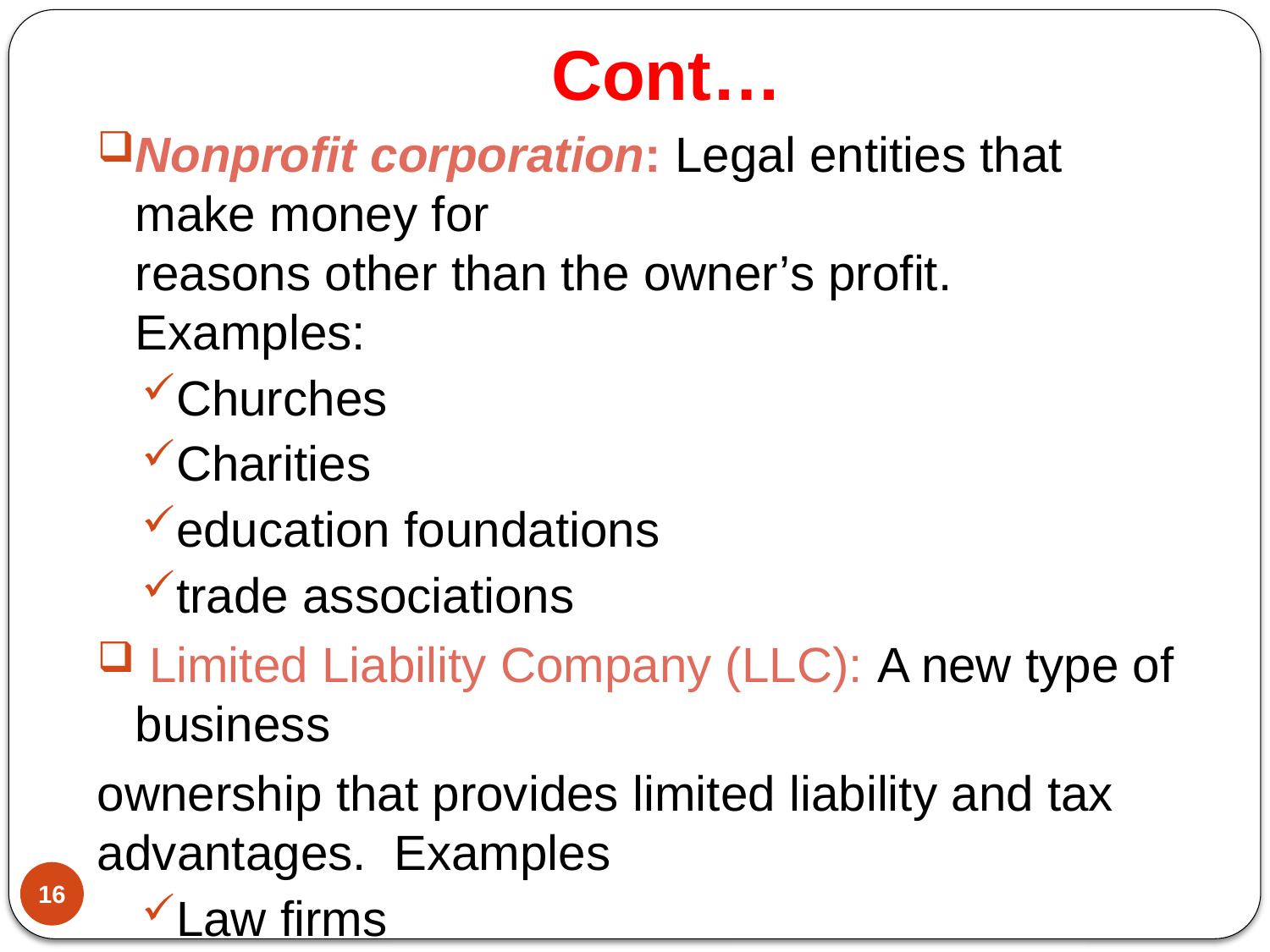

# Cont…
Nonprofit corporation: Legal entities that make money for
reasons other than the owner’s profit.
Examples:
Churches
Charities
education foundations
trade associations
 Limited Liability Company (LLC): A new type of business
ownership that provides limited liability and tax advantages.  Examples
Law firms
Medical firms
16